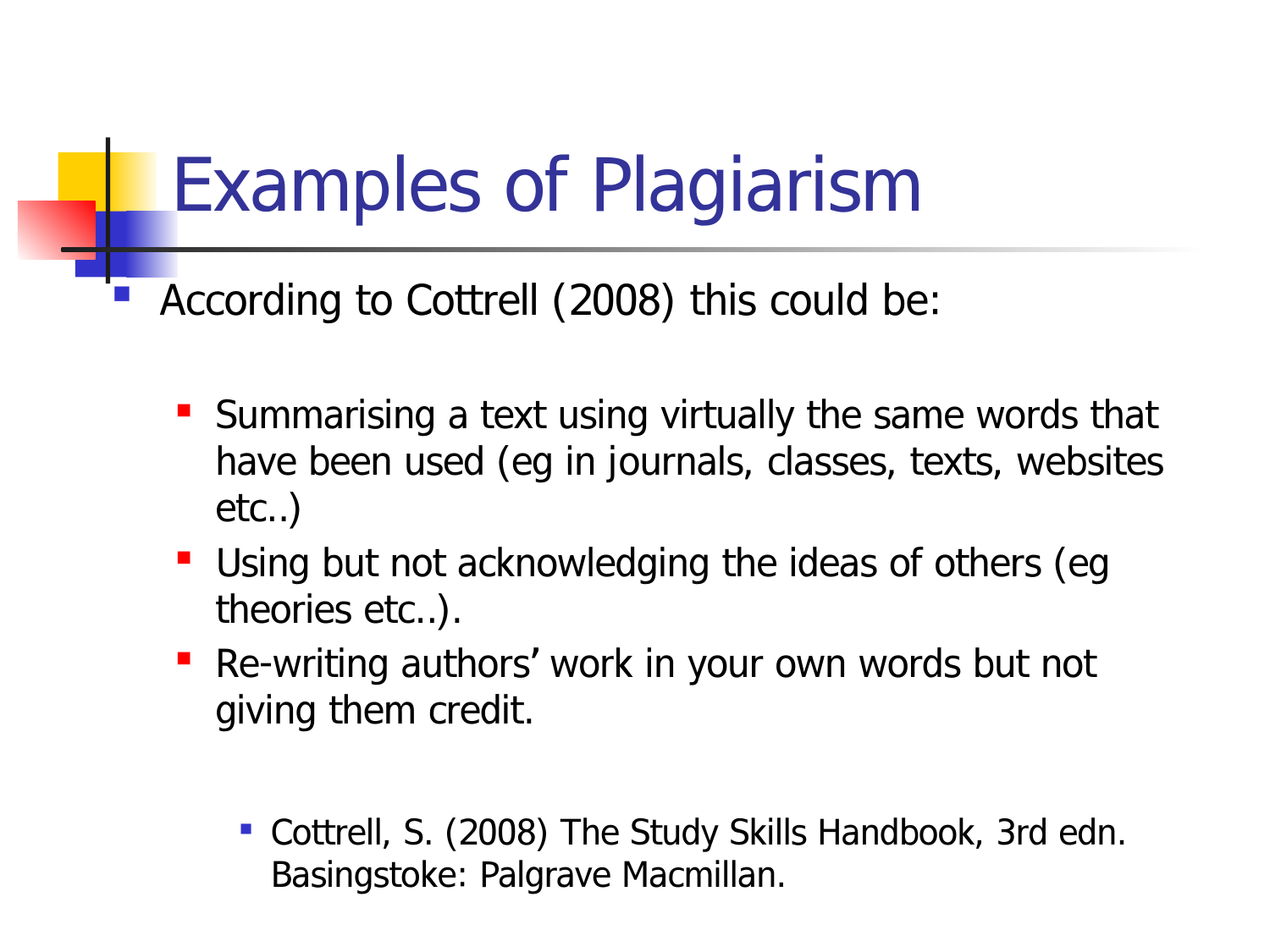

# Examples of Plagiarism
According to Cottrell (2008) this could be:

Summarising a text using virtually the same words that have been used (eg in journals, classes, texts, websites etc..)
Using but not acknowledging the ideas of others (eg theories etc..).
Re-writing authors’ work in your own words but not giving them credit.

Cottrell, S. (2008) The Study Skills Handbook, 3rd edn. Basingstoke: Palgrave Macmillan.